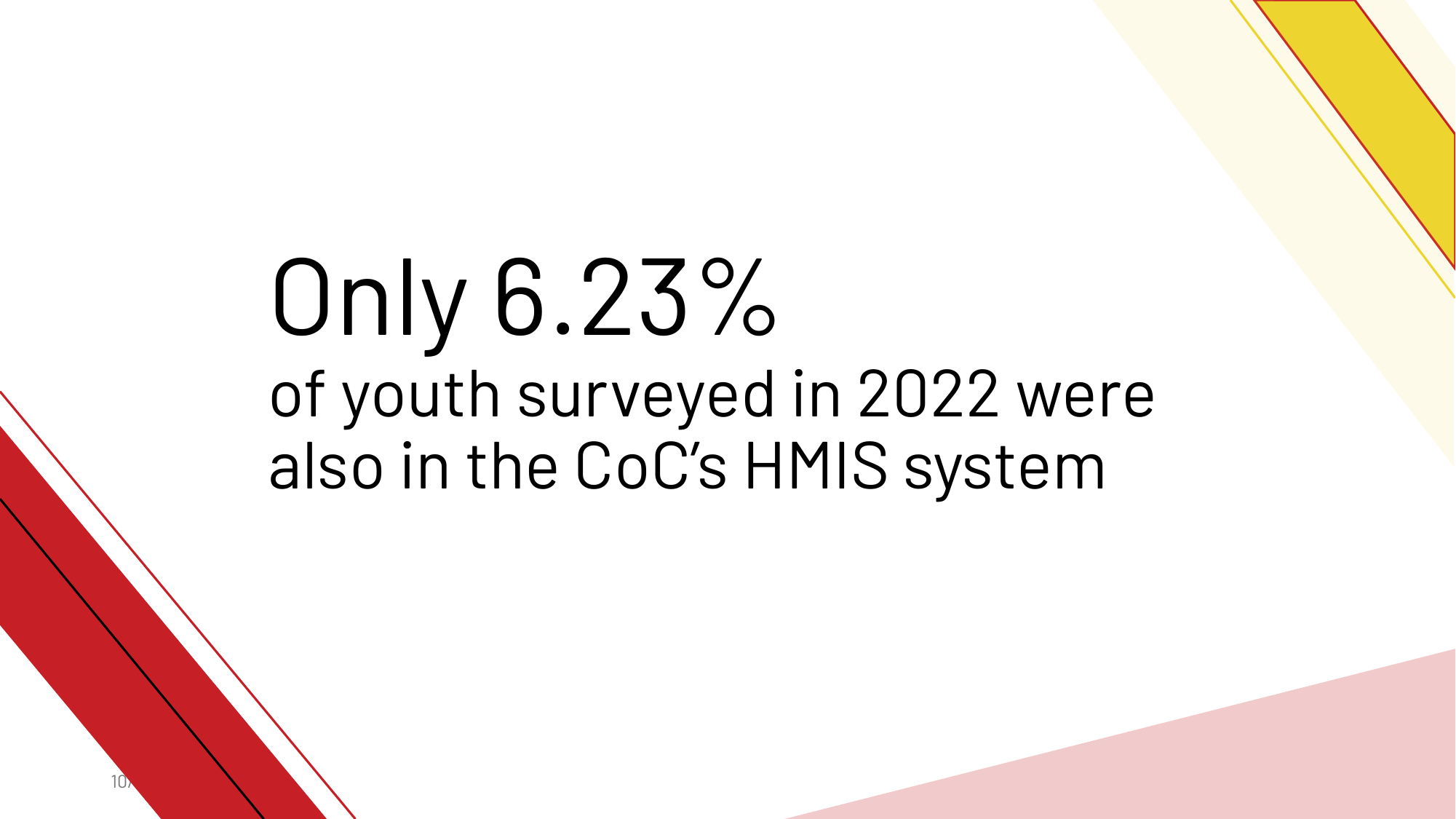

# Only 6.23% of youth surveyed in 2022 were also in the CoC’s HMIS system